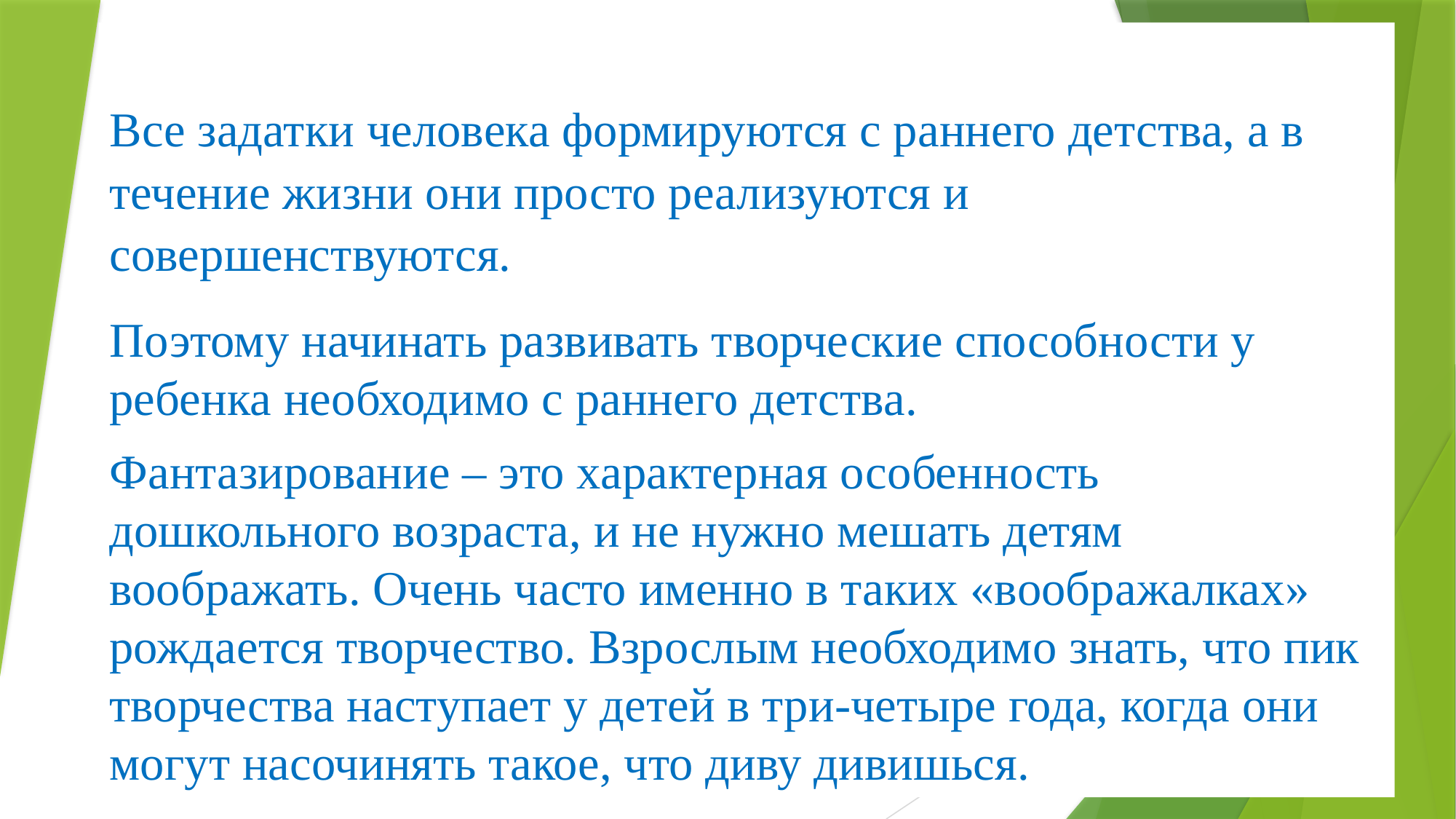

Все задатки человека формируются с раннего детства, а в течение жизни они просто реализуются и совершенствуются.
Поэтому начинать развивать творческие способности у ребенка необходимо с раннего детства.
Фантазирование – это характерная особенность дошкольного возраста, и не нужно мешать детям воображать. Очень часто именно в таких «воображалках» рождается творчество. Взрослым необходимо знать, что пик творчества наступает у детей в три-четыре года, когда они могут насочинять такое, что диву дивишься.